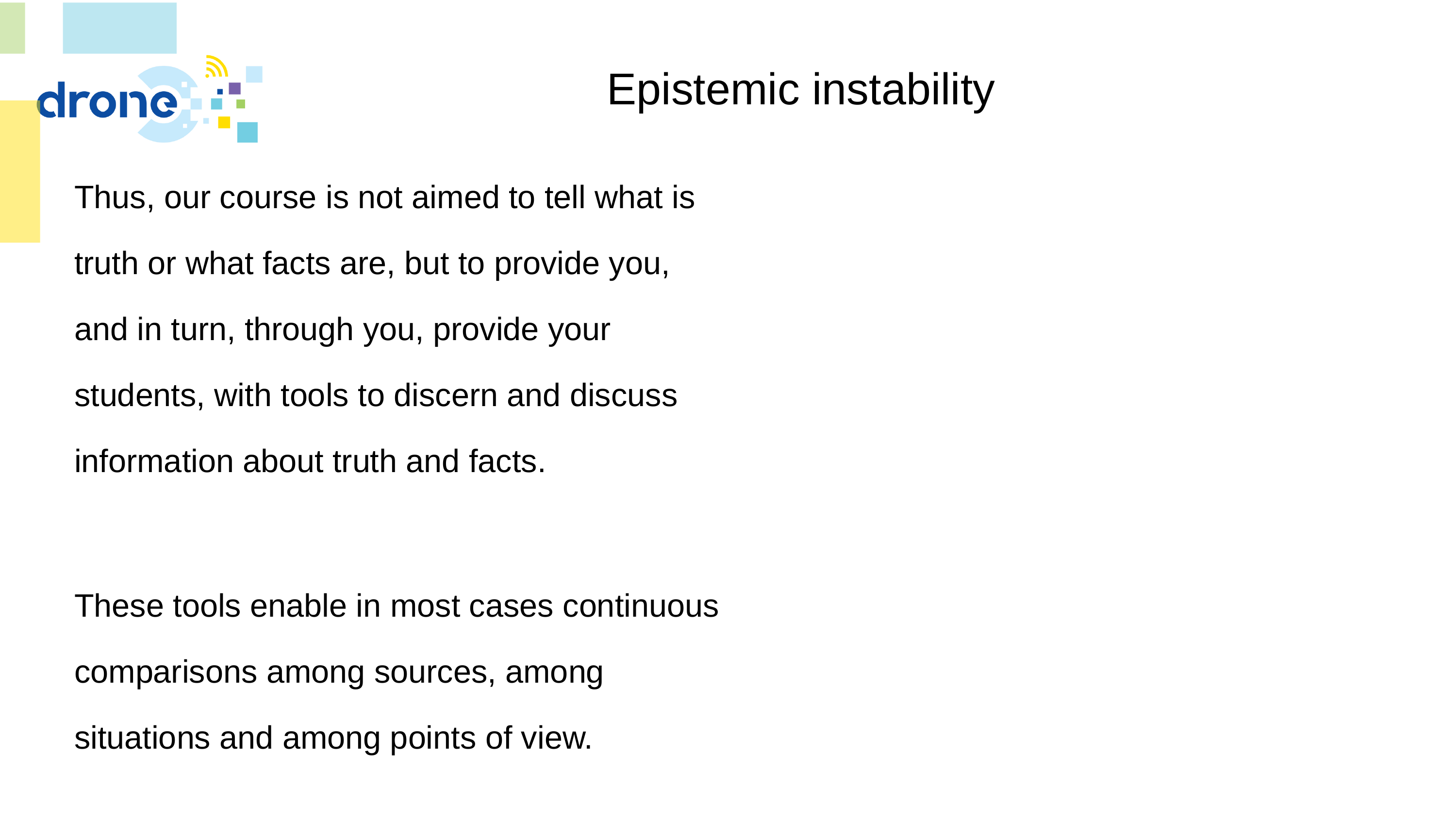

# Epistemic instability

Thus, our course is not aimed to tell what is truth or what facts are, but to provide you, and in turn, through you, provide your students, with tools to discern and discuss information about truth and facts.

These tools enable in most cases continuous comparisons among sources, among situations and among points of view.